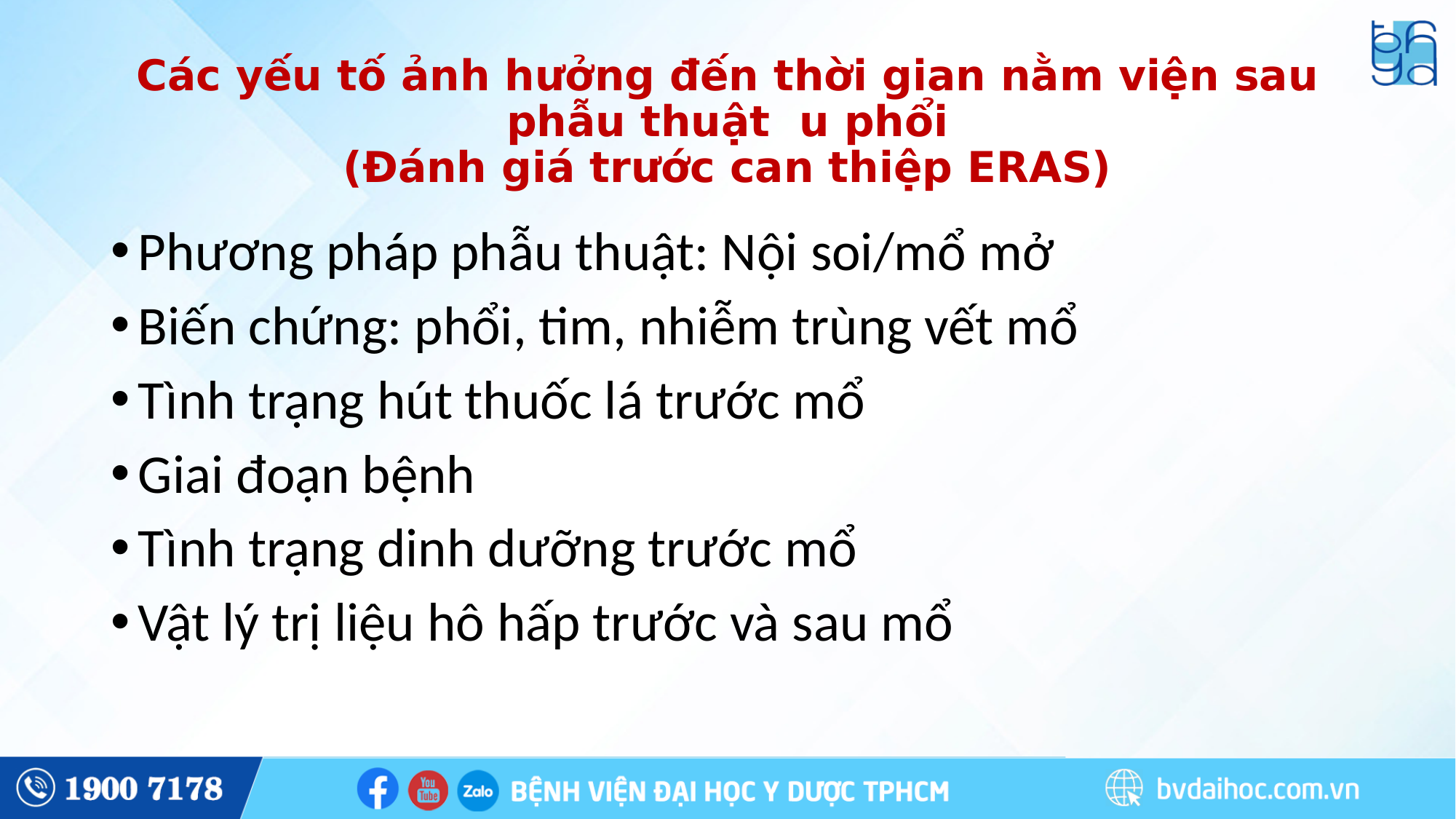

# Các yếu tố ảnh hưởng đến thời gian nằm viện sau phẫu thuật  u phổi (Đánh giá trước can thiệp ERAS)
Phương pháp phẫu thuật: Nội soi/mổ mở
Biến chứng: phổi, tim, nhiễm trùng vết mổ
Tình trạng hút thuốc lá trước mổ
Giai đoạn bệnh
Tình trạng dinh dưỡng trước mổ
Vật lý trị liệu hô hấp trước và sau mổ